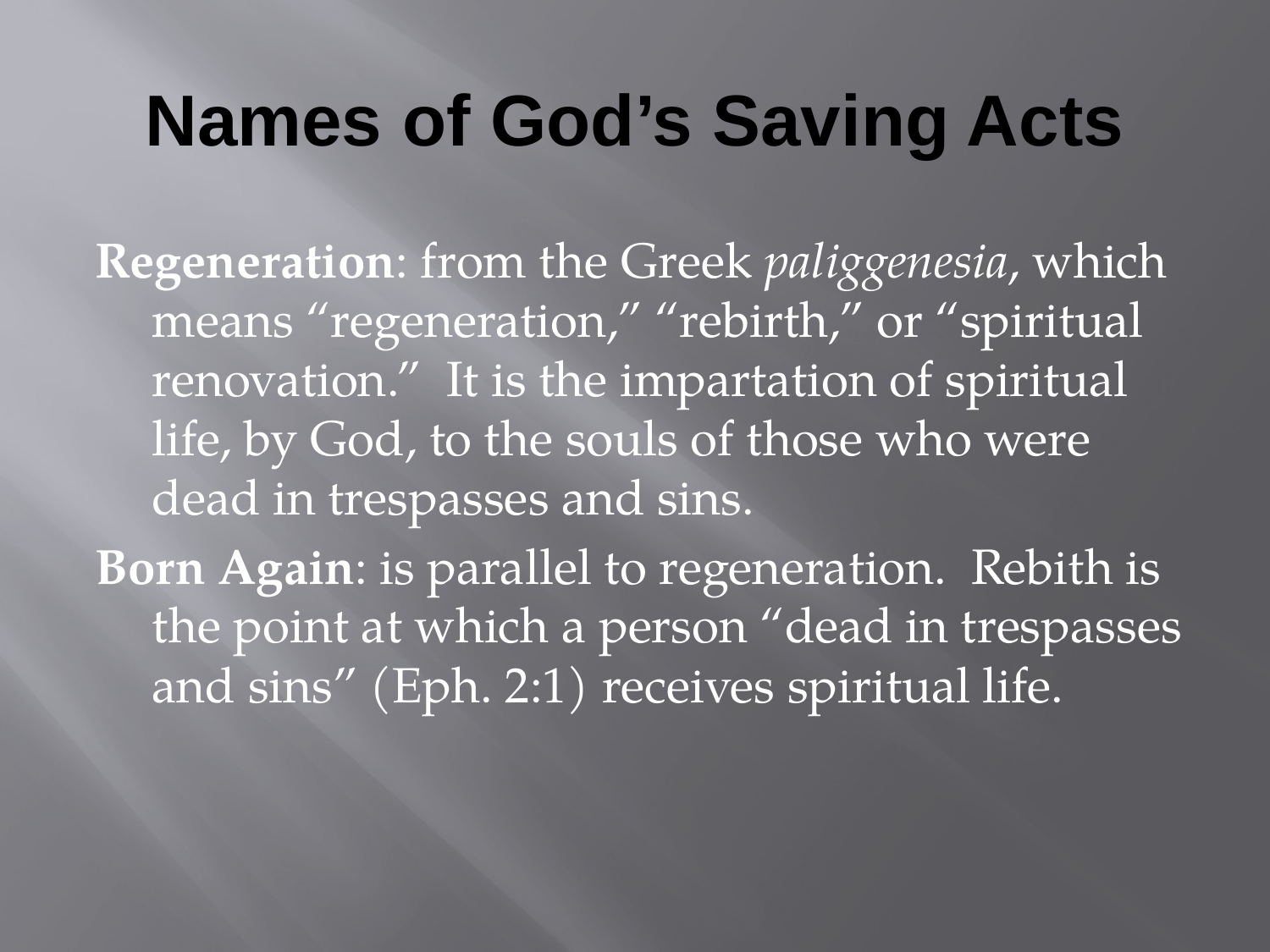

# Names of God’s Saving Acts
Regeneration: from the Greek paliggenesia, which means “regeneration,” “rebirth,” or “spiritual renovation.”  It is the impartation of spiritual life, by God, to the souls of those who were dead in trespasses and sins.
Born Again: is parallel to regeneration.  Rebith is the point at which a person “dead in trespasses and sins” (Eph. 2:1) receives spiritual life.